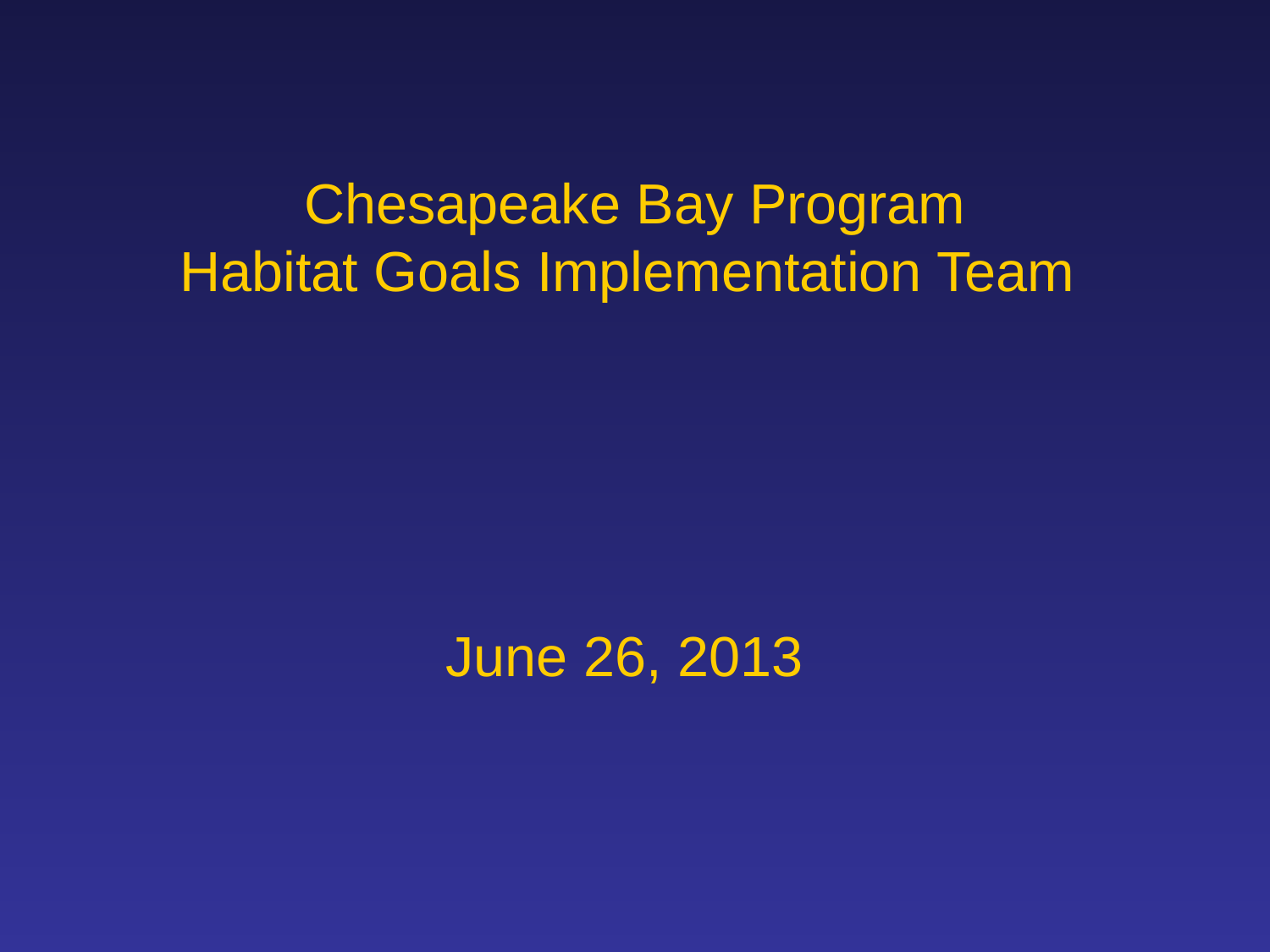

# Chesapeake Bay Program Habitat Goals Implementation Team
June 26, 2013